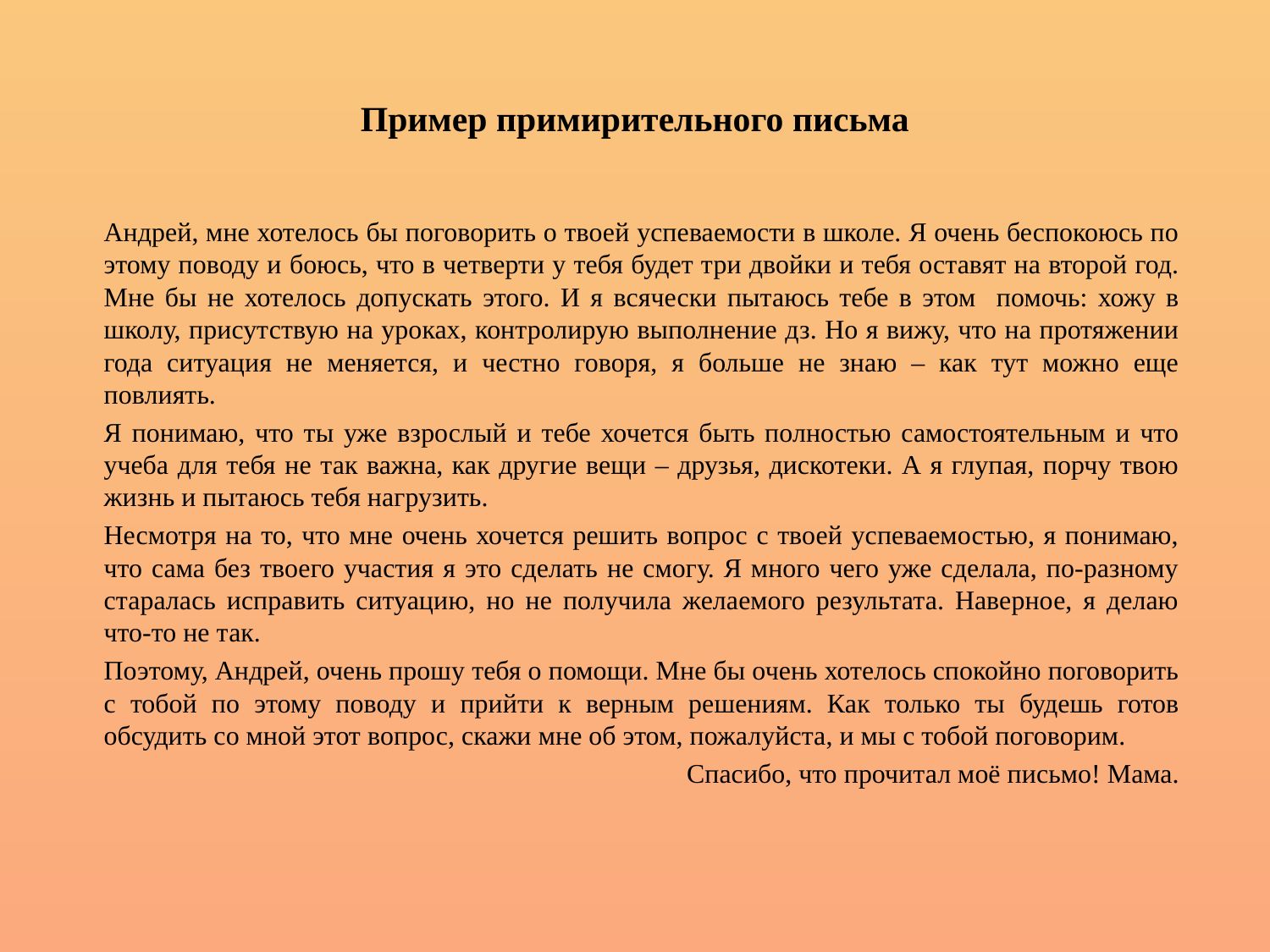

# Пример примирительного письма
		Андрей, мне хотелось бы поговорить о твоей успеваемости в школе. Я очень беспокоюсь по этому поводу и боюсь, что в четверти у тебя будет три двойки и тебя оставят на второй год. Мне бы не хотелось допускать этого. И я всячески пытаюсь тебе в этом  помочь: хожу в школу, присутствую на уроках, контролирую выполнение дз. Но я вижу, что на протяжении года ситуация не меняется, и честно говоря, я больше не знаю – как тут можно еще повлиять.
		Я понимаю, что ты уже взрослый и тебе хочется быть полностью самостоятельным и что учеба для тебя не так важна, как другие вещи – друзья, дискотеки. А я глупая, порчу твою жизнь и пытаюсь тебя нагрузить.
		Несмотря на то, что мне очень хочется решить вопрос с твоей успеваемостью, я понимаю, что сама без твоего участия я это сделать не смогу. Я много чего уже сделала, по-разному старалась исправить ситуацию, но не получила желаемого результата. Наверное, я делаю что-то не так.
		Поэтому, Андрей, очень прошу тебя о помощи. Мне бы очень хотелось спокойно поговорить с тобой по этому поводу и прийти к верным решениям. Как только ты будешь готов обсудить со мной этот вопрос, скажи мне об этом, пожалуйста, и мы с тобой поговорим.
Спасибо, что прочитал моё письмо! Мама.